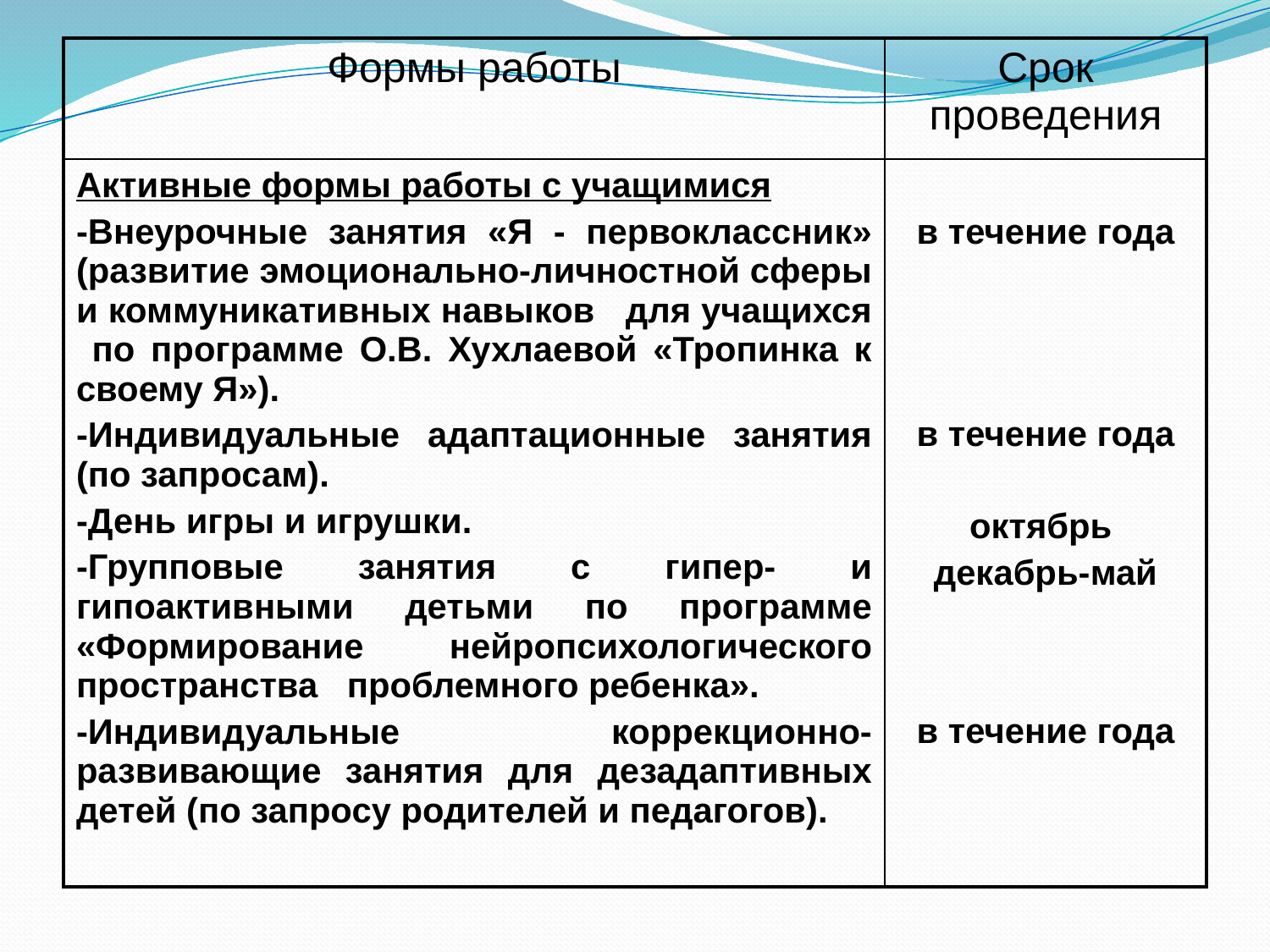

| Формы работы | Срок проведения |
| --- | --- |
| Активные формы работы с учащимися -Внеурочные занятия «Я - первоклассник» (развитие эмоционально-личностной сферы и коммуникативных навыков для учащихся по программе О.В. Хухлаевой «Тропинка к своему Я»). -Индивидуальные адаптационные занятия (по запросам). -День игры и игрушки. -Групповые занятия с гипер- и гипоактивными детьми по программе «Формирование нейропсихологического пространства проблемного ребенка». -Индивидуальные коррекционно-развивающие занятия для дезадаптивных детей (по запросу родителей и педагогов). | в течение года в течение года октябрь декабрь-май в течение года |